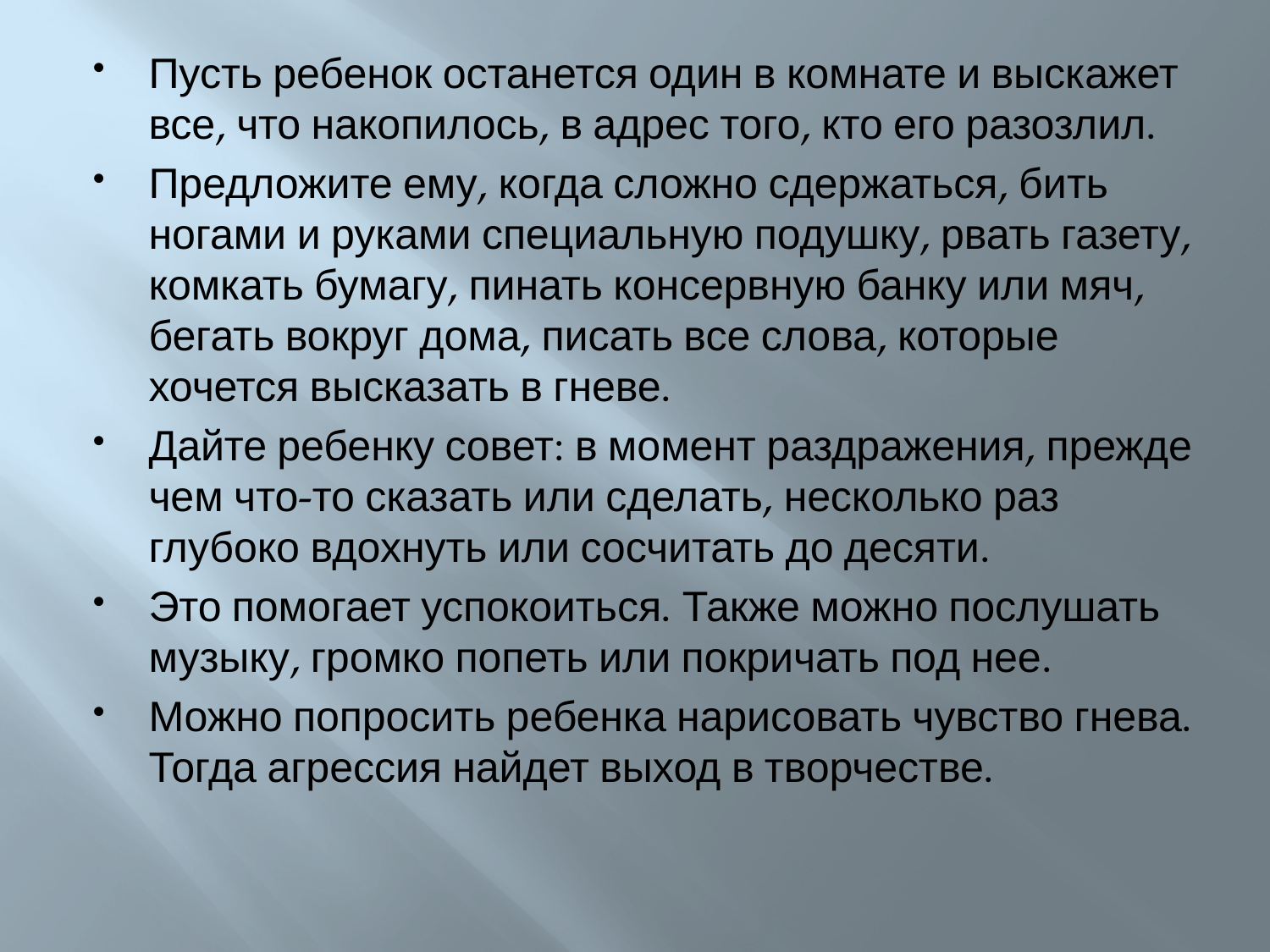

Пусть ребенок останется один в комнате и выскажет все, что накопилось, в адрес того, кто его разозлил.
Предложите ему, когда сложно сдержаться, бить ногами и руками специальную подушку, рвать газету, комкать бумагу, пинать консервную банку или мяч, бегать вокруг дома, писать все слова, которые хочется высказать в гневе.
Дайте ребенку совет: в момент раздражения, прежде чем что-то сказать или сделать, несколько раз глубоко вдохнуть или сосчитать до десяти.
Это помогает успокоиться. Также можно послушать музыку, громко попеть или покричать под нее.
Можно попросить ребенка нарисовать чувство гнева. Тогда агрессия найдет выход в творчестве.